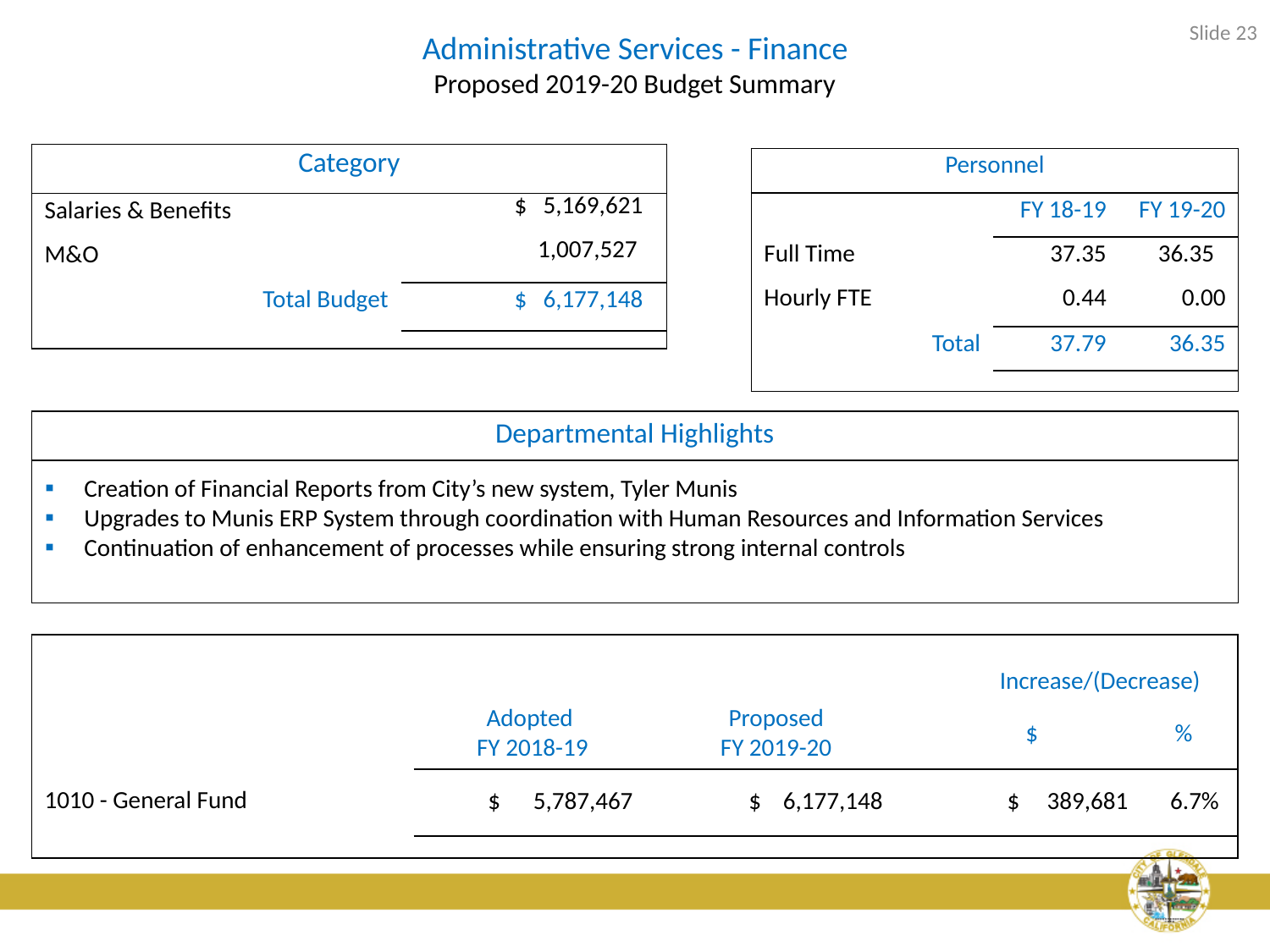

Slide 23
# Administrative Services - Finance Proposed 2019-20 Budget Summary
| Category |  |
| --- | --- |
| Salaries & Benefits | $ 5,169,621 |
| M&O | 1,007,527 |
| Total Budget | $ 6,177,148 |
|  |  |
| Personnel |  |  |
| --- | --- | --- |
|  | FY 18-19 | FY 19-20 |
| Full Time | 37.35 | 36.35 |
| Hourly FTE | 0.44 | 0.00 |
| Total | 37.79 | 36.35 |
|  |  |  |
| Departmental Highlights |
| --- |
| Creation of Financial Reports from City’s new system, Tyler Munis Upgrades to Munis ERP System through coordination with Human Resources and Information Services Continuation of enhancement of processes while ensuring strong internal controls |
|  |
|  | Adopted FY 2018-19 | Proposed FY 2019-20 | Increase/(Decrease) |  |
| --- | --- | --- | --- | --- |
|  |  |  | $ | % |
| 1010 - General Fund | $ 5,787,467 | $ 6,177,148 | $ 389,681 | 6.7% |
|  |  |  |  |  |